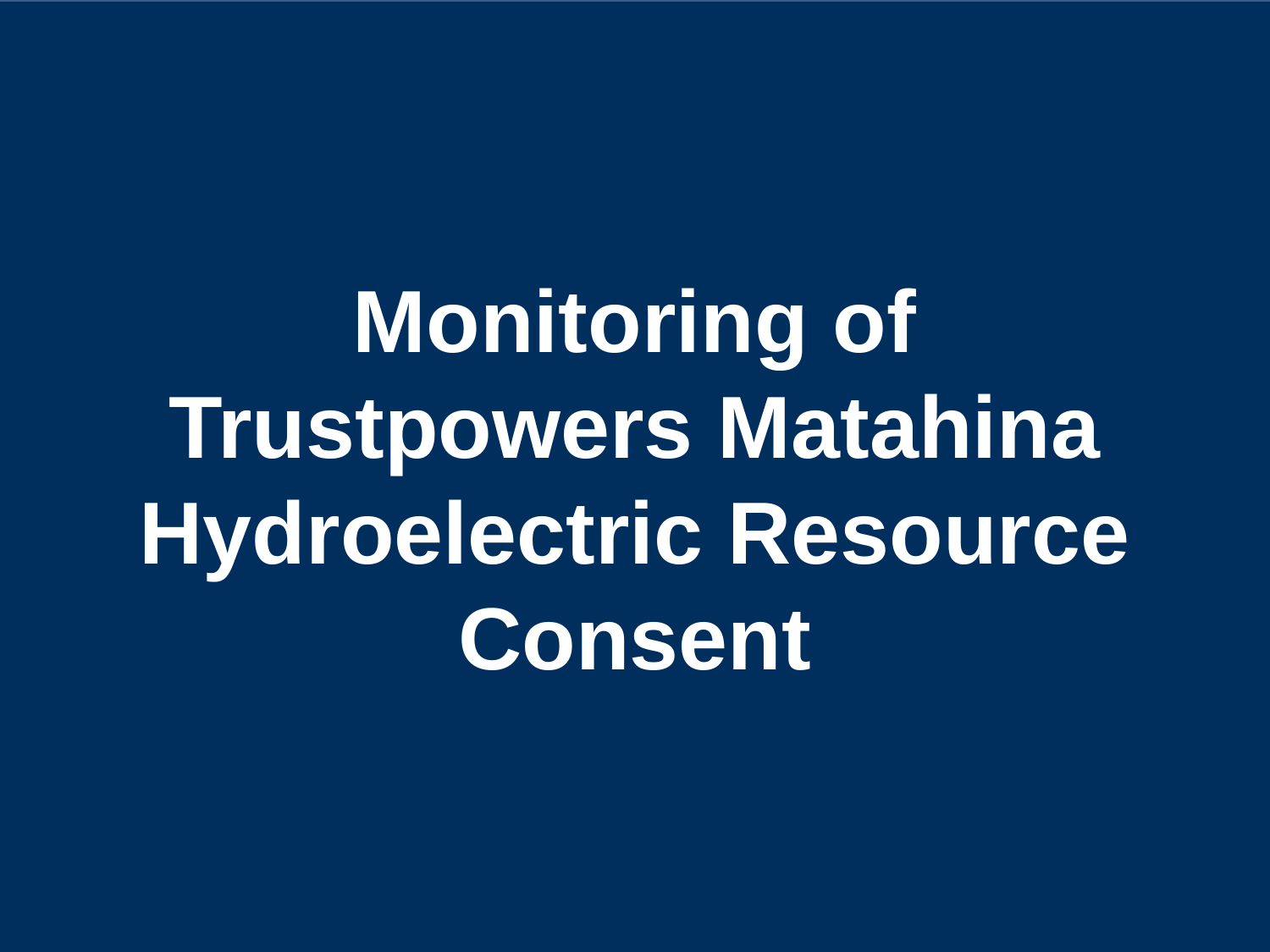

Monitoring of Trustpowers Matahina Hydroelectric Resource Consent